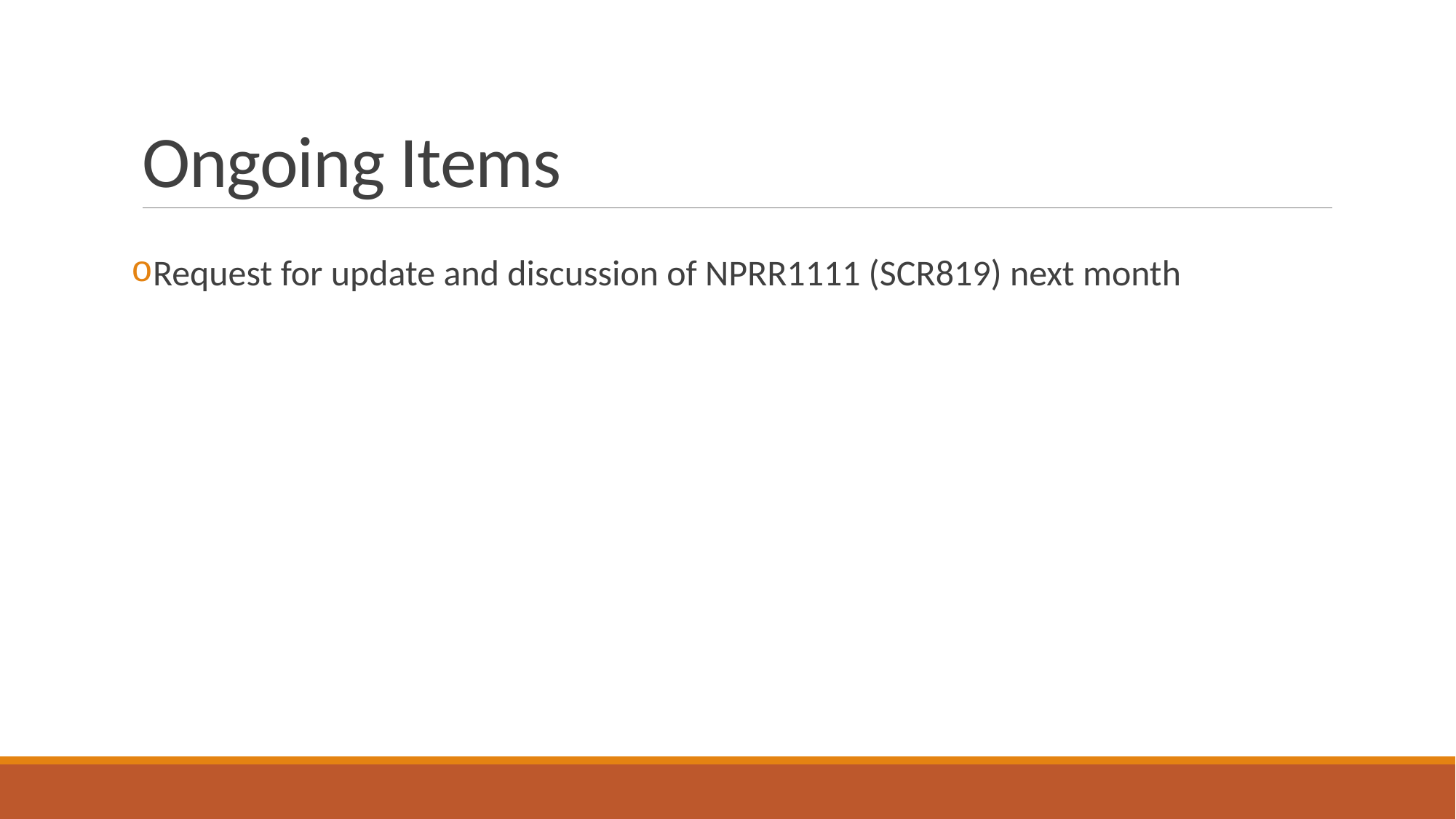

# Ongoing Items
Request for update and discussion of NPRR1111 (SCR819) next month